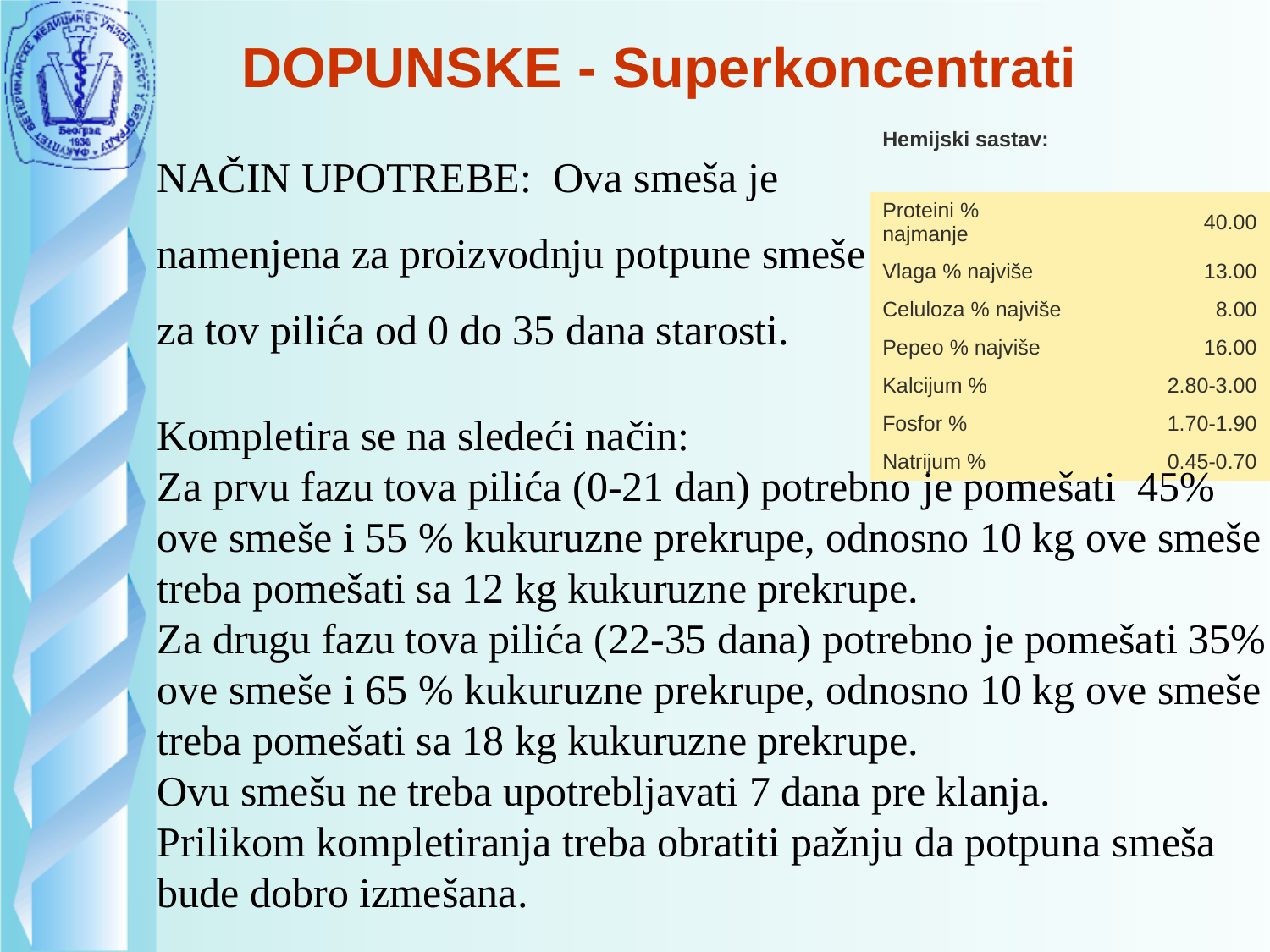

DOPUNSKE - Superkoncentrati
| Hemijski sastav: |  |
| --- | --- |
| Proteini % najmanje | 40.00 |
| Vlaga % najviše | 13.00 |
| Celuloza % najviše | 8.00 |
| Pepeo % najviše | 16.00 |
| Kalcijum % | 2.80-3.00 |
| Fosfor % | 1.70-1.90 |
| Natrijum % | 0.45-0.70 |
|  |  |
NAČIN UPOTREBE:  Ova smeša je namenjena za proizvodnju potpune smeše za tov pilića od 0 do 35 dana starosti.
Kompletira se na sledeći način:
Za prvu fazu tova pilića (0-21 dan) potrebno je pomešati  45% ove smeše i 55 % kukuruzne prekrupe, odnosno 10 kg ove smeše treba pomešati sa 12 kg kukuruzne prekrupe.
Za drugu fazu tova pilića (22-35 dana) potrebno je pomešati 35% ove smeše i 65 % kukuruzne prekrupe, odnosno 10 kg ove smeše treba pomešati sa 18 kg kukuruzne prekrupe.
Ovu smešu ne treba upotrebljavati 7 dana pre klanja.
Prilikom kompletiranja treba obratiti pažnju da potpuna smeša bude dobro izmešana.